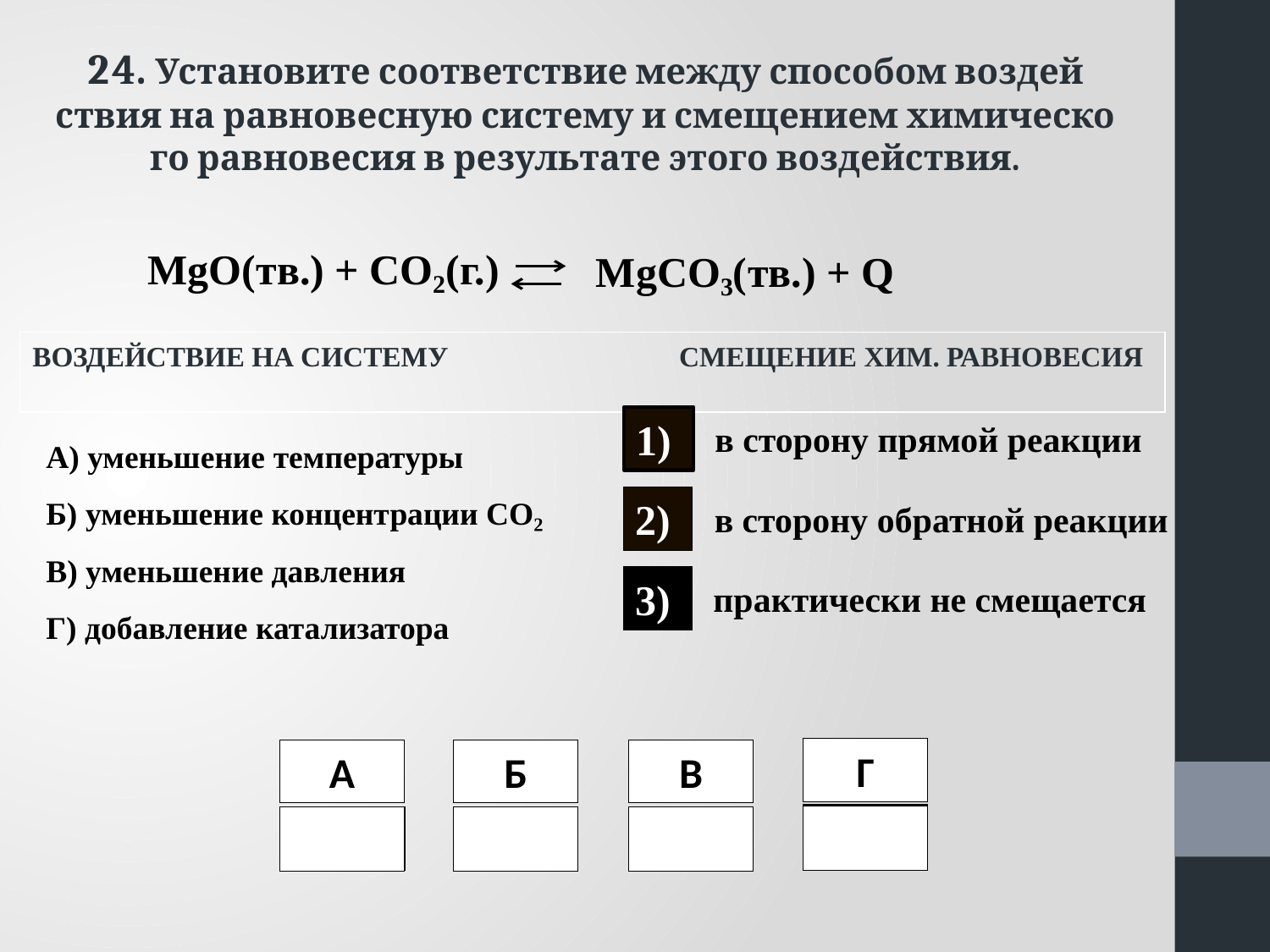

24. Уста­но­ви­те со­от­вет­ствие между спо­со­бом воз­дей­ствия на рав­но­вес­ную си­сте­му и сме­ще­ни­ем хи­ми­че­ско­го рав­но­ве­сия в ре­зуль­та­те этого воз­дей­ствия.
MgO(тв.) + CO₂(г.)
MgCO₃(тв.) + Q
ВОЗ­ДЕЙ­СТВИЕ НА СИ­СТЕ­МУ                                 СМЕ­ЩЕ­НИЕ ХИМ. РАВ­НО­ВЕ­СИЯ
1)
А) умень­ше­ние тем­пе­ра­ту­ры
Б) умень­ше­ние кон­цен­тра­ции CO₂
В) умень­ше­ние дав­ле­ния
Г) до­бав­ле­ние ка­та­ли­за­то­ра
в сто­ро­ну пря­мой ре­ак­ции
2)
в сто­ро­ну об­рат­ной ре­ак­ции
3)
прак­ти­че­ски не сме­ща­ет­ся
Г
В
А
Б
3

1
2
2